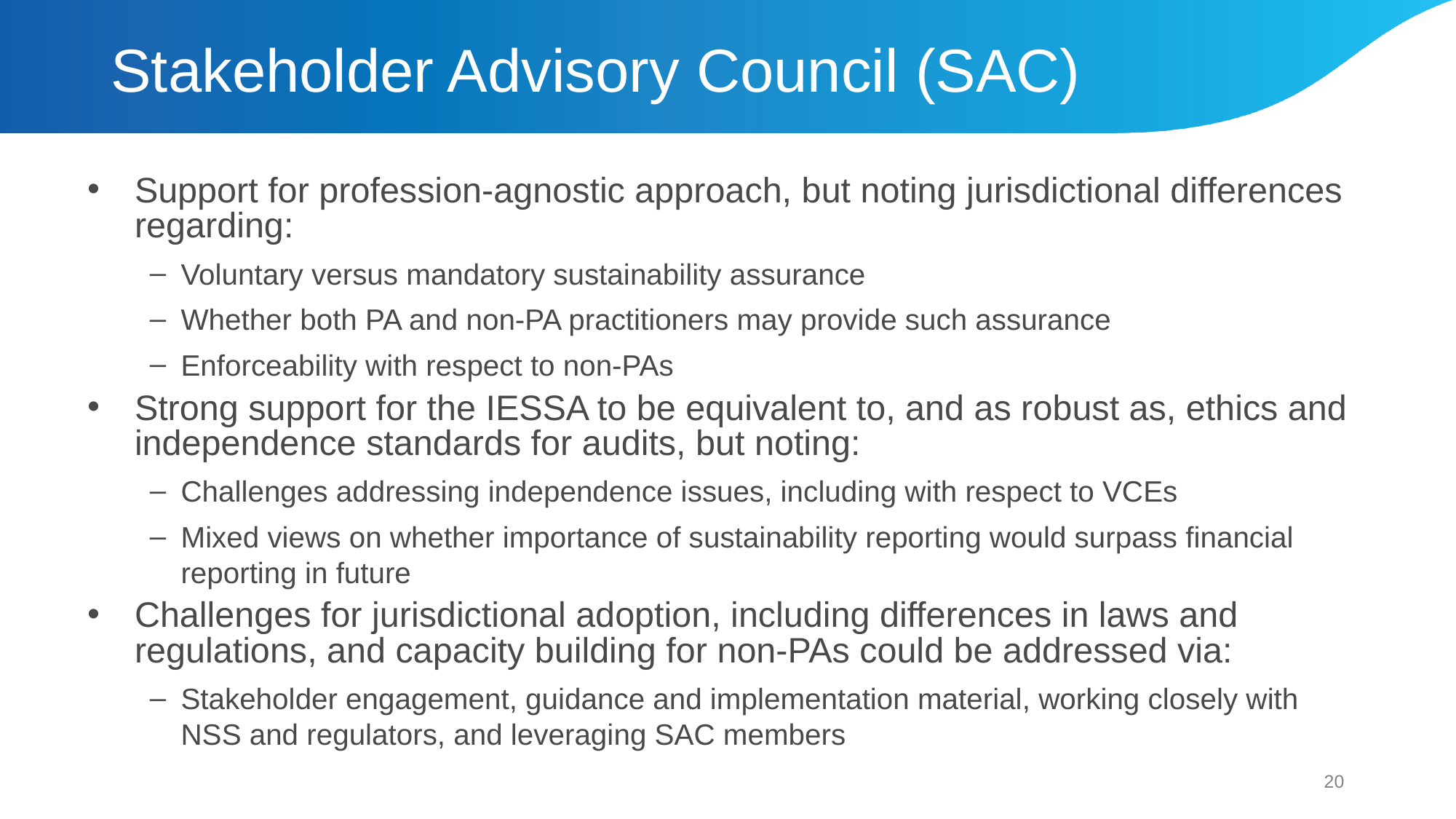

# Stakeholder Advisory Council (SAC)
Support for profession-agnostic approach, but noting jurisdictional differences regarding:
Voluntary versus mandatory sustainability assurance
Whether both PA and non-PA practitioners may provide such assurance
Enforceability with respect to non-PAs
Strong support for the IESSA to be equivalent to, and as robust as, ethics and independence standards for audits, but noting:
Challenges addressing independence issues, including with respect to VCEs
Mixed views on whether importance of sustainability reporting would surpass financial reporting in future
Challenges for jurisdictional adoption, including differences in laws and regulations, and capacity building for non-PAs could be addressed via:
Stakeholder engagement, guidance and implementation material, working closely with NSS and regulators, and leveraging SAC members

20